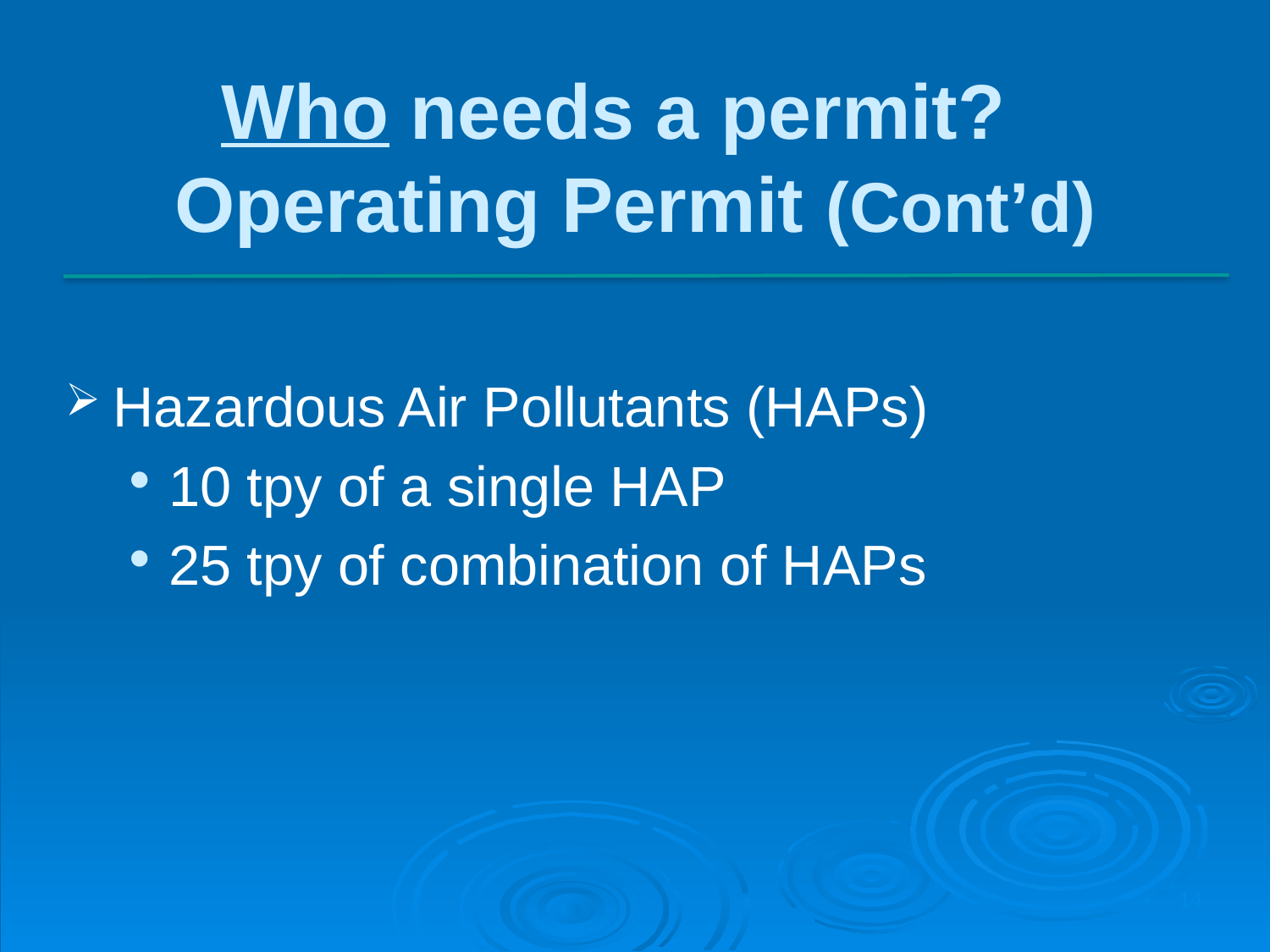

Who needs a permit?
 Operating Permit (Cont’d)

Hazardous Air Pollutants (HAPs)
10 tpy of a single HAP
25 tpy of combination of HAPs
14